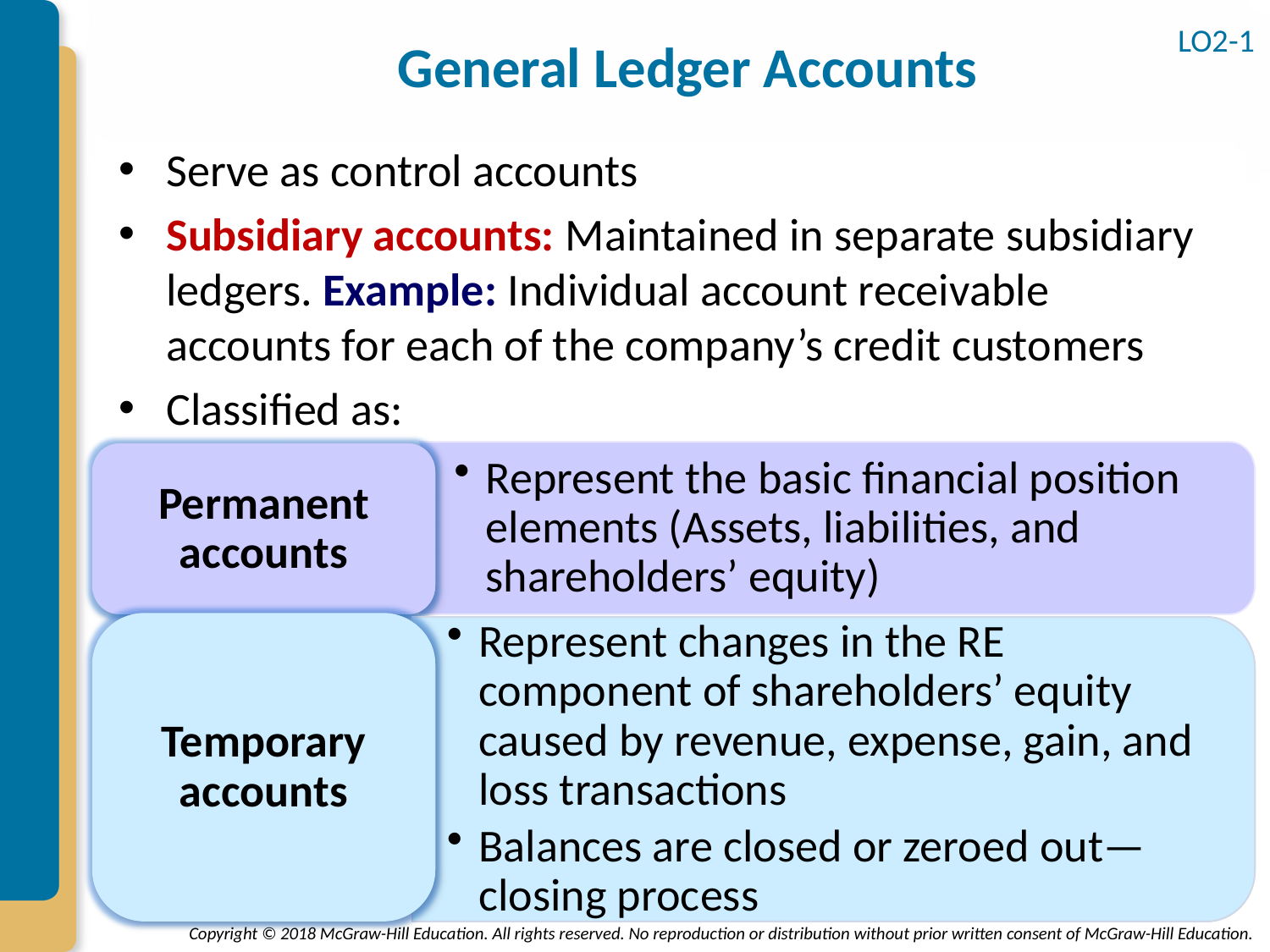

# General Ledger Accounts
LO2-1
Serve as control accounts
Subsidiary accounts: Maintained in separate subsidiary ledgers. Example: Individual account receivable accounts for each of the company’s credit customers
Classified as:
Represent the basic financial position elements (Assets, liabilities, and shareholders’ equity)
Permanent accounts
Temporary accounts
Represent changes in the RE component of shareholders’ equity caused by revenue, expense, gain, and loss transactions
Balances are closed or zeroed out—closing process